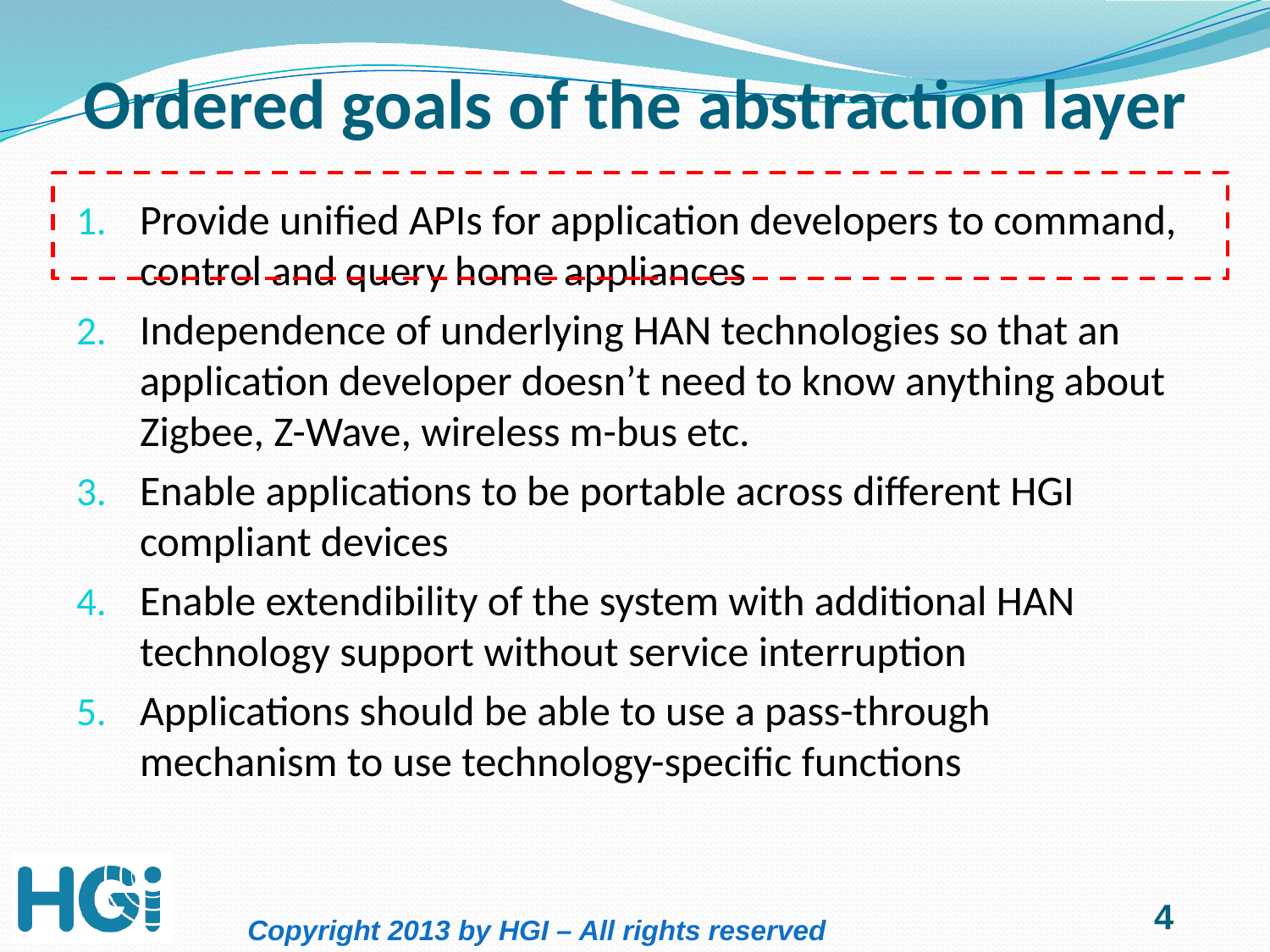

# Ordered goals of the abstraction layer

Provide unified APIs for application developers to command, control and query home appliances
Independence of underlying HAN technologies so that an application developer doesn’t need to know anything about Zigbee, Z-Wave, wireless m-bus etc.
Enable applications to be portable across different HGI compliant devices
Enable extendibility of the system with additional HAN technology support without service interruption
Applications should be able to use a pass-through mechanism to use technology-specific functions
4